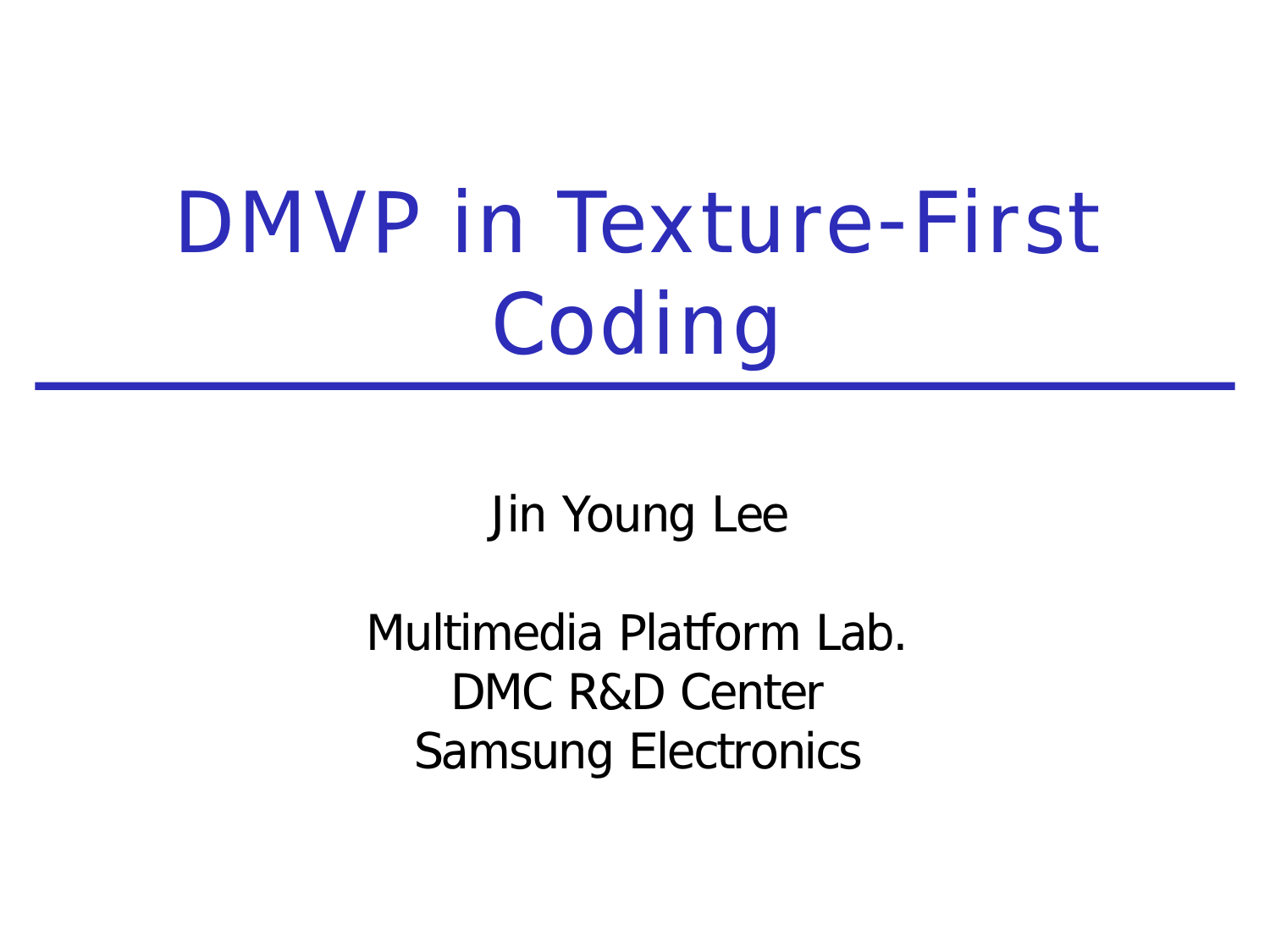

DMVP in Texture-First Coding

Jin Young Lee

Multimedia Platform Lab.
DMC R&D Center
Samsung Electronics